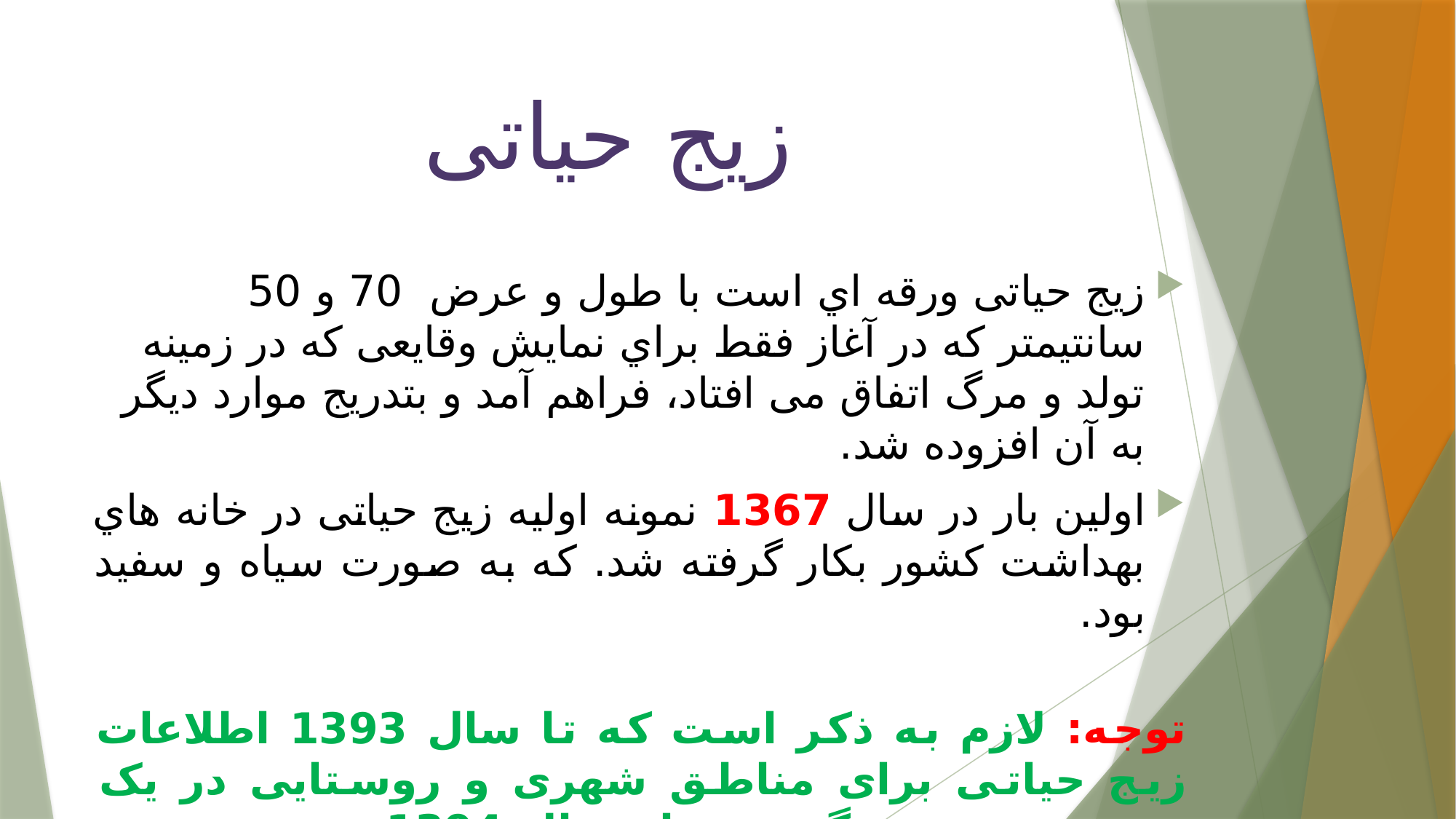

# زیج حیاتی
زیج حياتی ورقه اي است با طول و عرض  70 و 50 سانتيمتر كه در آغاز فقط براي نمایش وقایعی كه در زمينه تولد و مرگ اتفاق می افتاد، فراهم آمد و بتدریج موارد دیگر به آن افزوده شد.
اولين بار در سال 1367 نمونه اوليه زیج حياتی در خانه هاي بهداشت كشور بکار گرفته شد. که به صورت سیاه و سفید بود.
توجه: لازم به ذکر است که تا سال 1393 اطلاعات زیج حیاتی برای مناطق شهری و روستایی در یک پوستر ثبت می گردید و از سال 1394 به بعد پوستر مربوط مناطق روستایی از مناطق شهری تفکیک گردید.